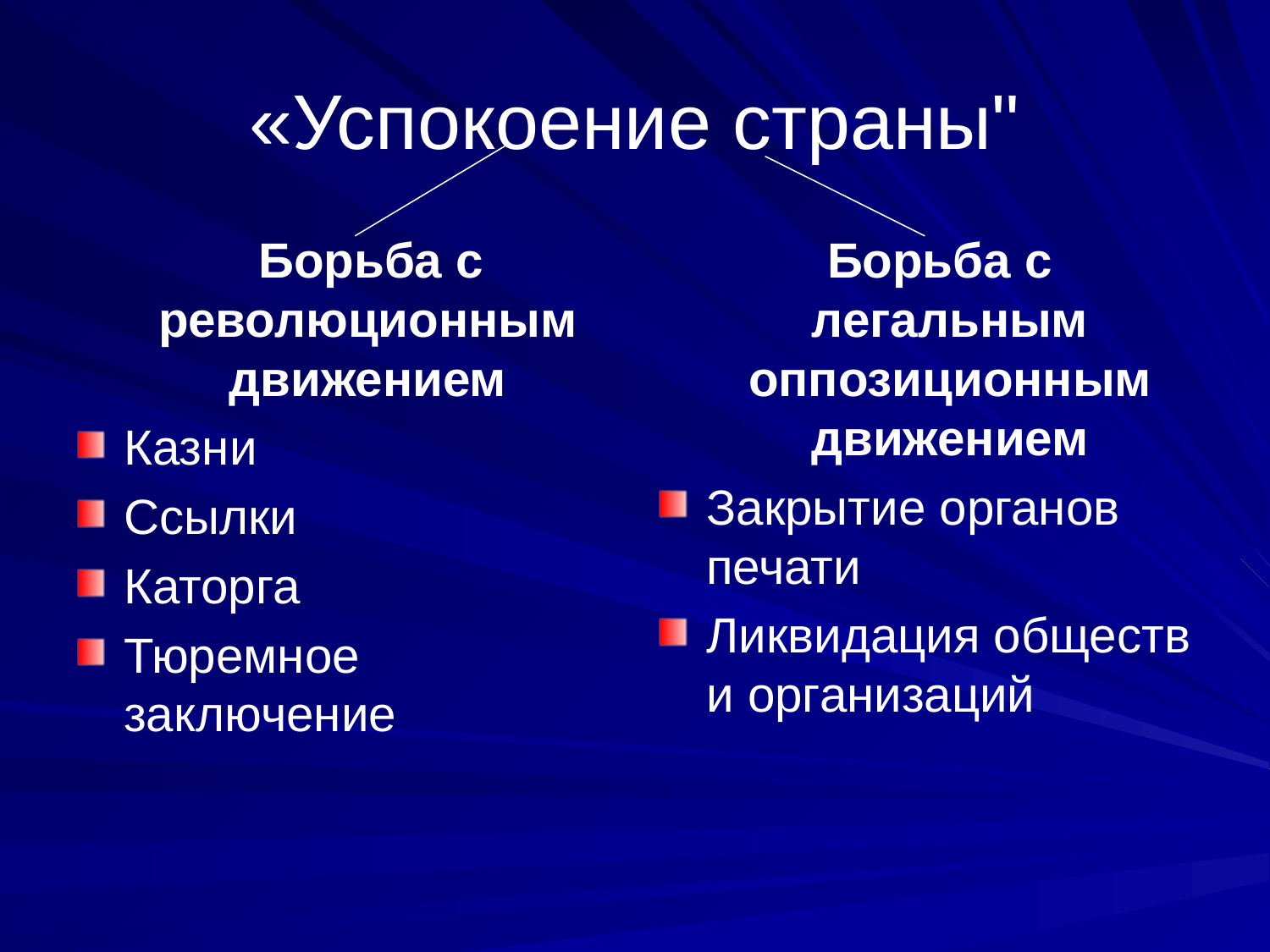

# «Успокоение страны"

    Борьба с революционным движением
Казни
Ссылки
Каторга
Тюремное заключение
  Борьба с легальным оппозиционным движением
Закрытие органов печати
Ликвидация обществ и организаций